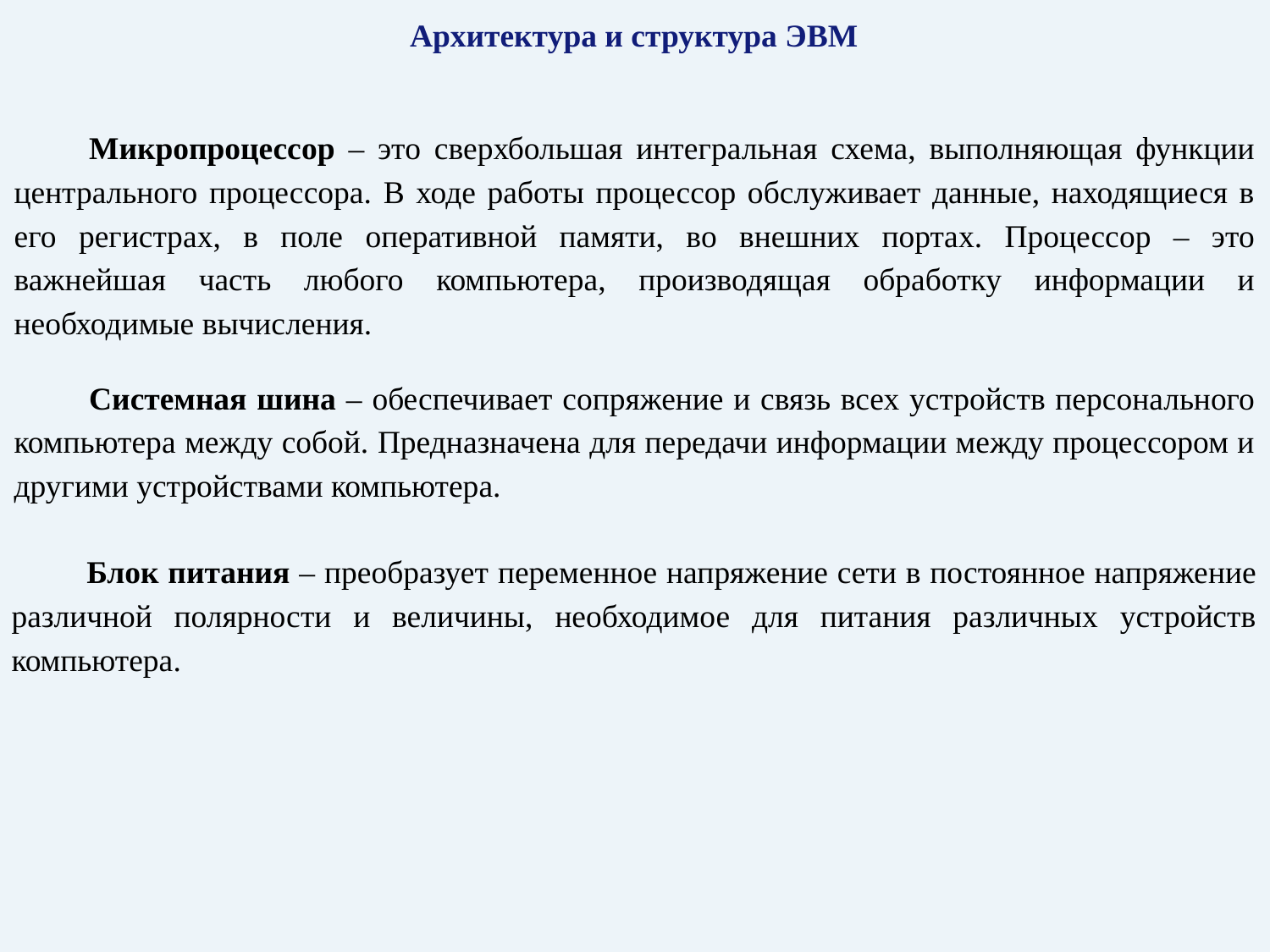

Архитектура и структура ЭВМ
Микропроцессор – это сверхбольшая интегральная схема, выполняющая функции центрального процессора. В ходе работы процессор обслуживает данные, находящиеся в его регистрах, в поле оперативной памяти, во внешних портах. Процессор – это важнейшая часть любого компьютера, производящая обработку информации и необходимые вычисления.
Системная шина – обеспечивает сопряжение и связь всех устройств персонального компьютера между собой. Предназначена для передачи информации между процессором и другими устройствами компьютера.
Блок питания – преобразует переменное напряжение сети в постоянное напряжение различной полярности и величины, необходимое для питания различных устройств компьютера.